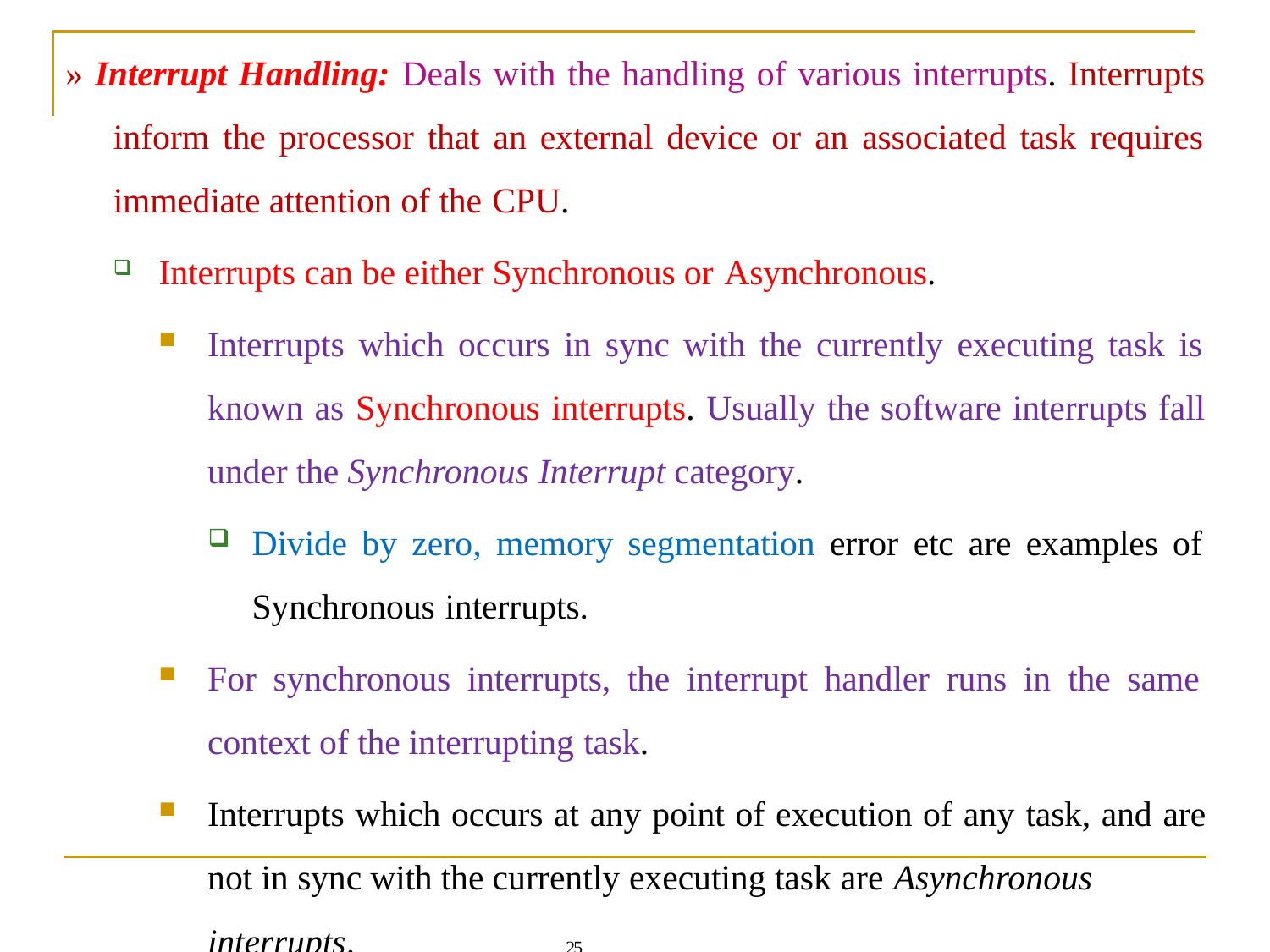

# » Interrupt Handling: Deals with the handling of various interrupts. Interrupts  inform the processor that an external device or an associated task requires  immediate attention of the CPU.
Interrupts can be either Synchronous or Asynchronous.
Interrupts which occurs in sync with the currently executing task is  known as Synchronous interrupts. Usually the software interrupts fall  under the Synchronous Interrupt category.
Divide by zero, memory segmentation error etc are examples of  Synchronous interrupts.
For synchronous interrupts, the interrupt handler runs in the same  context of the interrupting task.
Interrupts which occurs at any point of execution of any task, and are  not in sync with the currently executing task are Asynchronous
	25

interrupts.